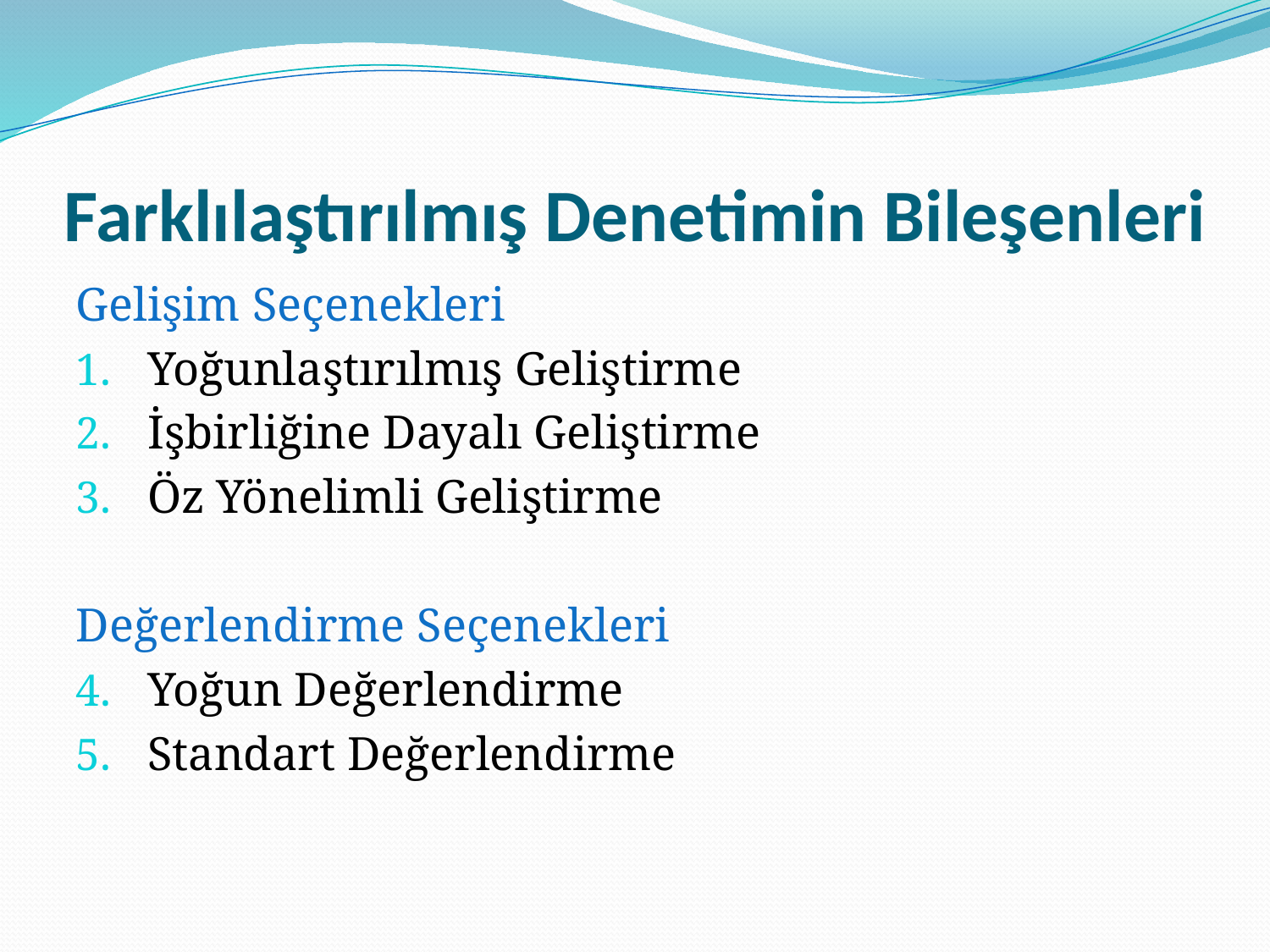

# Farklılaştırılmış Denetimin Bileşenleri
Gelişim Seçenekleri
Yoğunlaştırılmış Geliştirme
İşbirliğine Dayalı Geliştirme
Öz Yönelimli Geliştirme

Değerlendirme Seçenekleri
Yoğun Değerlendirme
Standart Değerlendirme